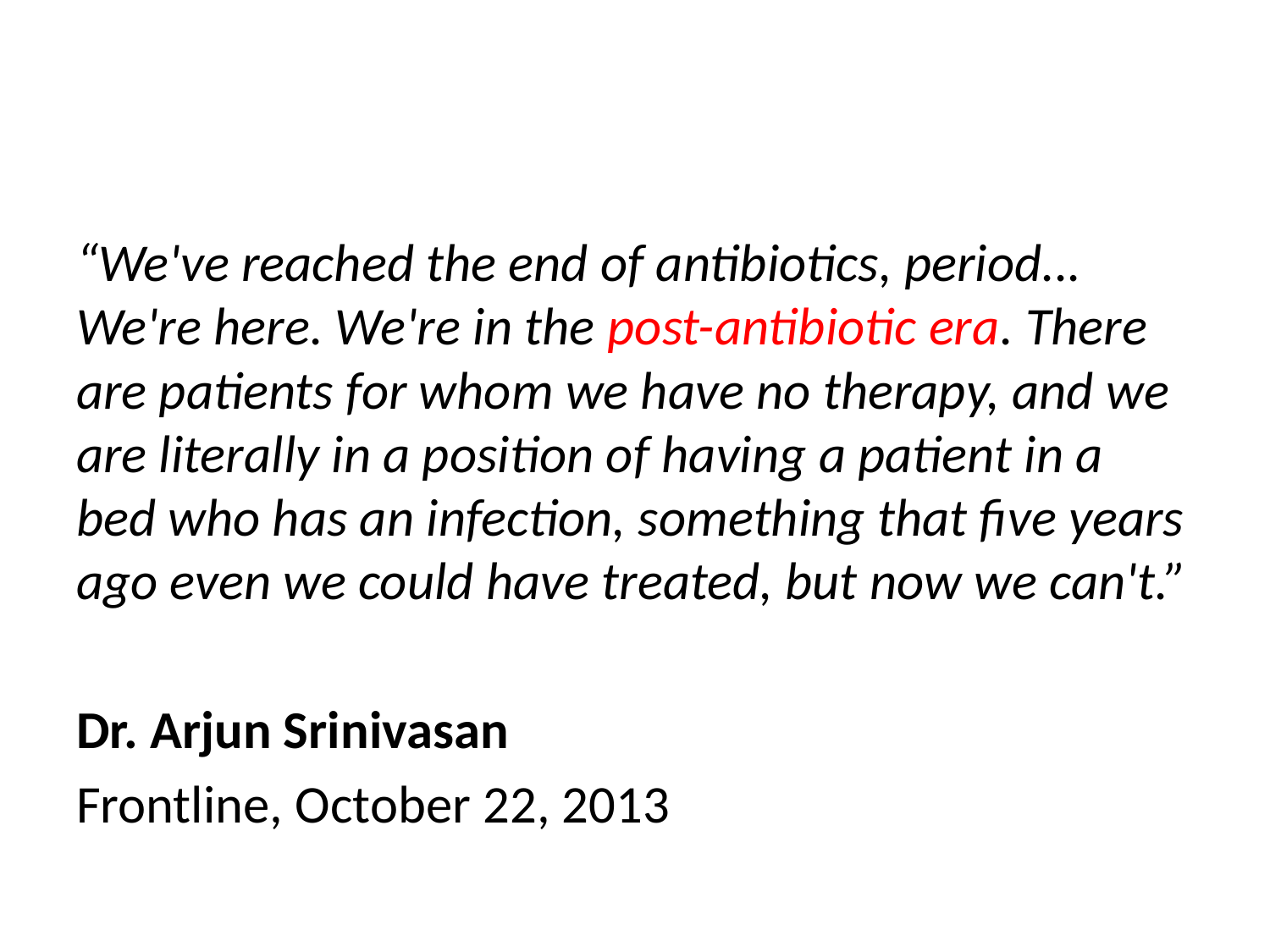

#
“We've reached the end of antibiotics, period... We're here. We're in the post-antibiotic era. There are patients for whom we have no therapy, and we are literally in a position of having a patient in a bed who has an infection, something that five years ago even we could have treated, but now we can't.”

Dr. Arjun Srinivasan
Frontline, October 22, 2013